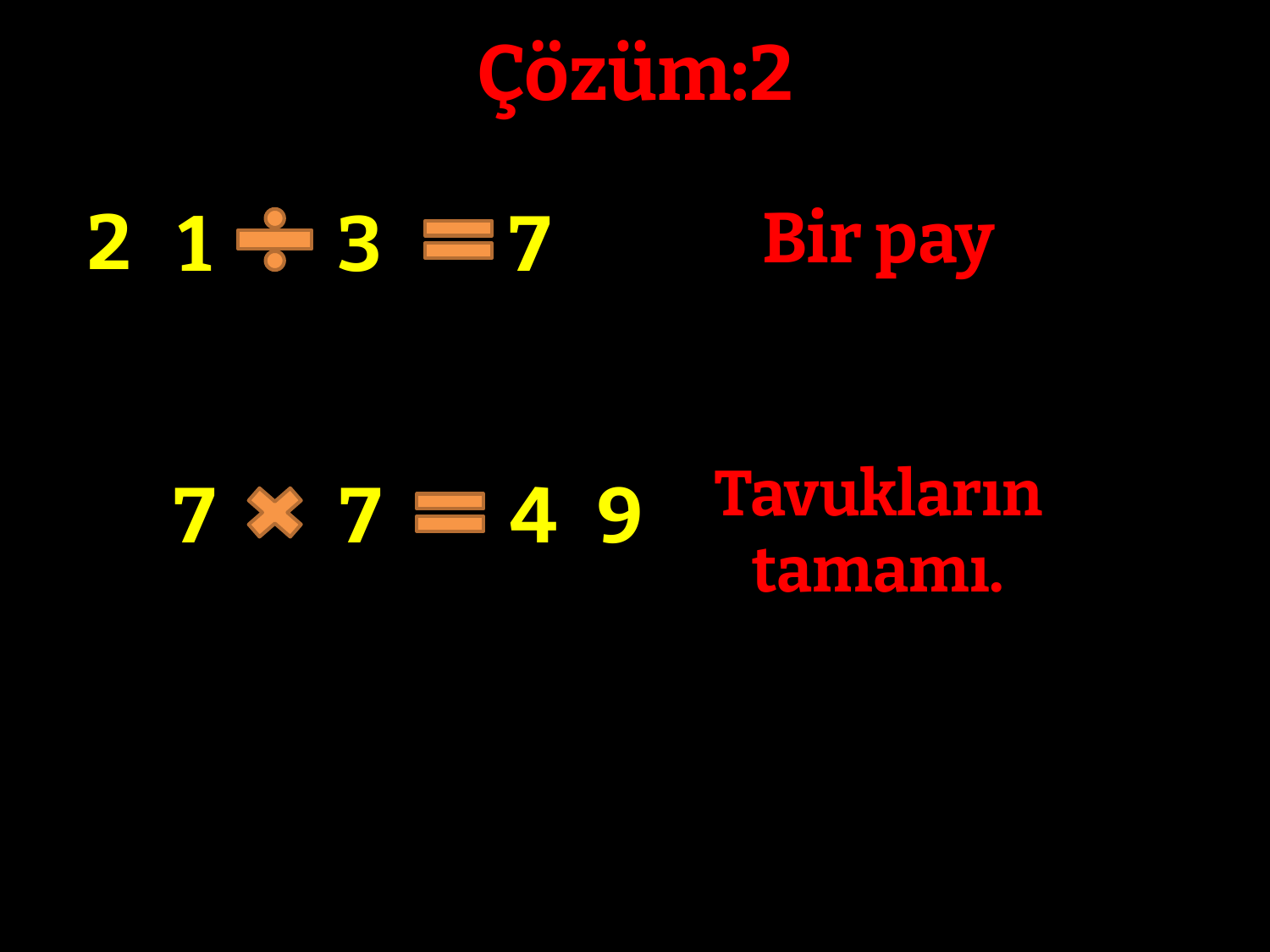

Çözüm:2
Bir pay
2
3
1
7

#
Tavukların tamamı.
9
4
7
7